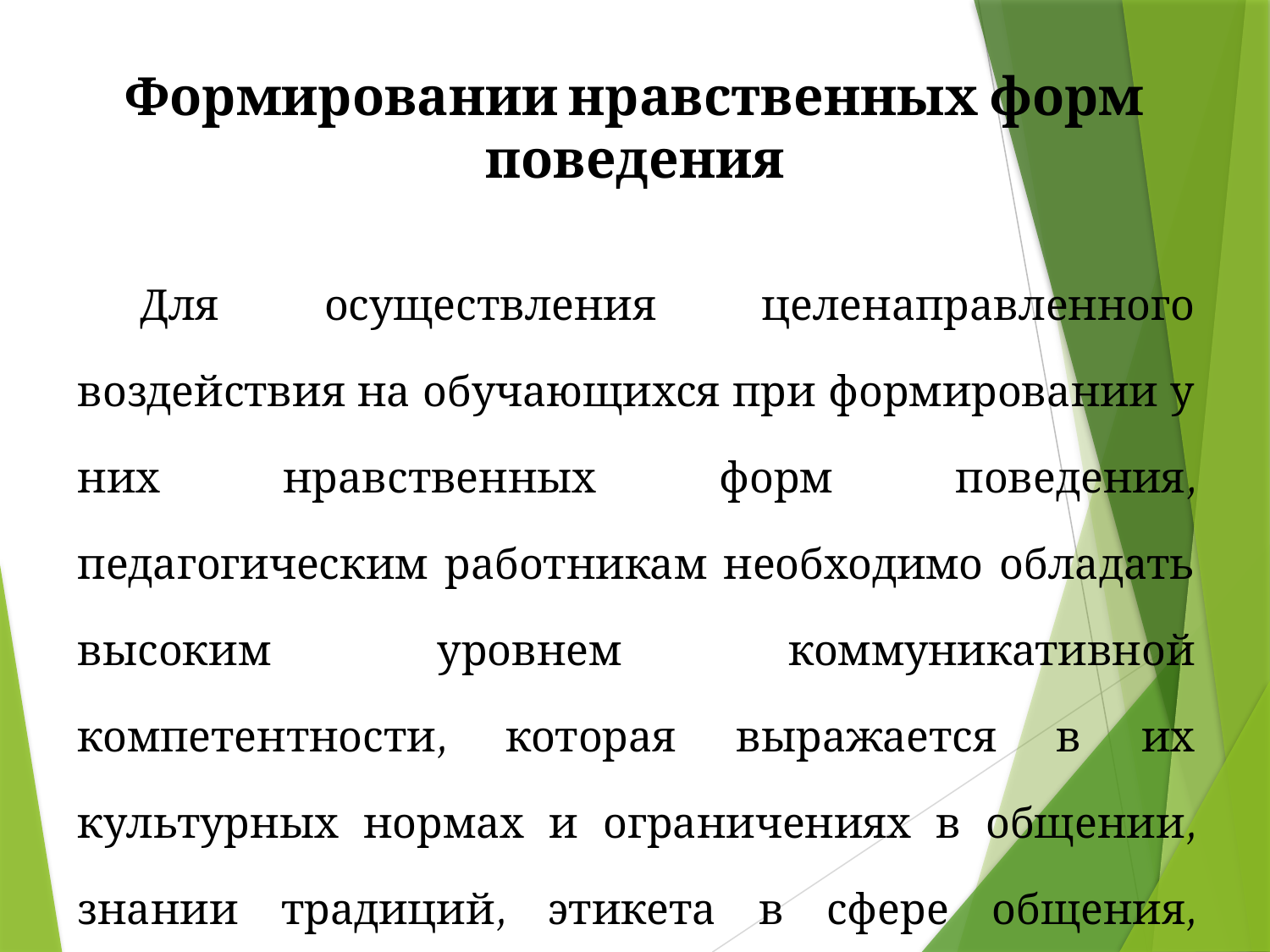

# Формировании нравственных форм поведения
Для осуществления целенаправленного воздействия на обучающихся при формировании у них нравственных форм поведения, педагогическим работникам необходимо обладать высоким уровнем коммуникативной компетентности, которая выражается в их культурных нормах и ограничениях в общении, знании традиций, этикета в сфере общения, соблюдении приличий и воспитанности педагога.